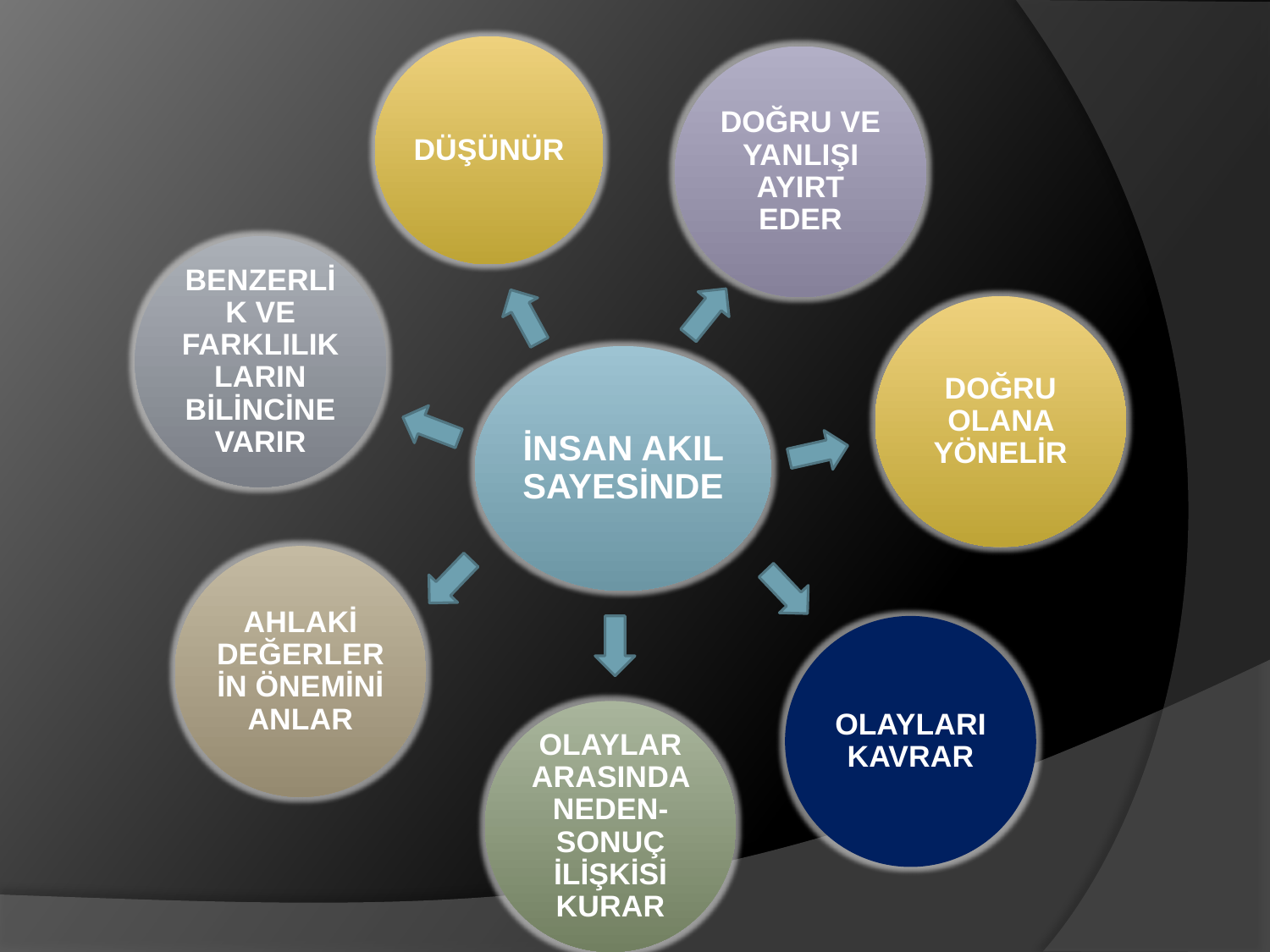

DÜŞÜNÜR

DOĞRU VE YANLIŞI AYIRT EDER

BENZERLİK VE FARKLILIKLARIN BİLİNCİNE VARIR

DOĞRU OLANA YÖNELİR

İNSAN AKIL SAYESİNDE

AHLAKİ DEĞERLERİN ÖNEMİNİ ANLAR

OLAYLARI KAVRAR

OLAYLAR ARASINDA NEDEN-SONUÇ İLİŞKİSİ KURAR